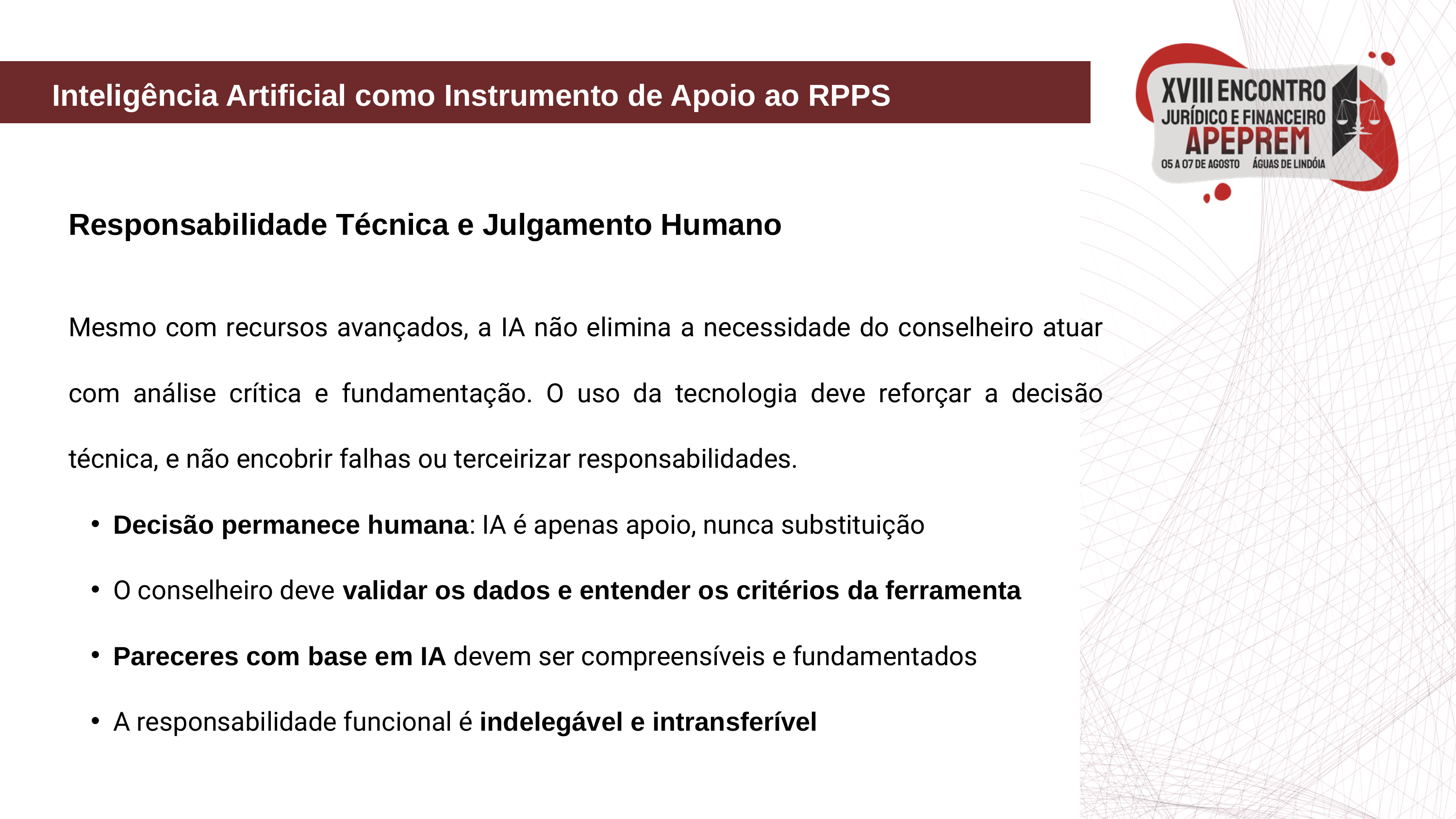

Inteligência Artificial como Instrumento de Apoio ao RPPS
Responsabilidade Técnica e Julgamento Humano
Mesmo com recursos avançados, a IA não elimina a necessidade do conselheiro atuar com análise crítica e fundamentação. O uso da tecnologia deve reforçar a decisão técnica, e não encobrir falhas ou terceirizar responsabilidades.
Decisão permanece humana: IA é apenas apoio, nunca substituição
O conselheiro deve validar os dados e entender os critérios da ferramenta
Pareceres com base em IA devem ser compreensíveis e fundamentados
A responsabilidade funcional é indelegável e intransferível